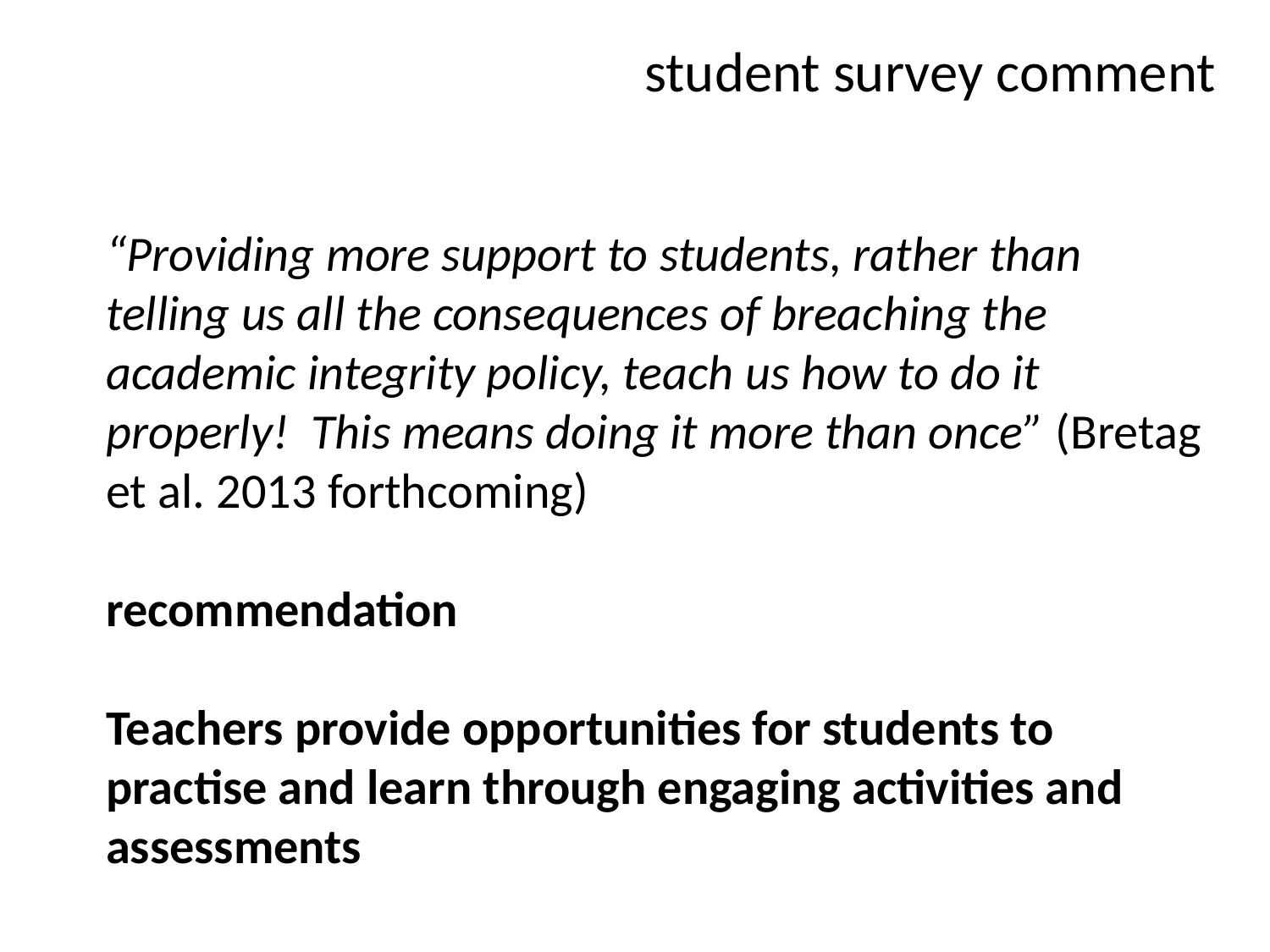

student survey comment

“Providing more support to students, rather than telling us all the consequences of breaching the academic integrity policy, teach us how to do it properly!  This means doing it more than once” (Bretag et al. 2013 forthcoming)

recommendation

Teachers provide opportunities for students to practise and learn through engaging activities and assessments